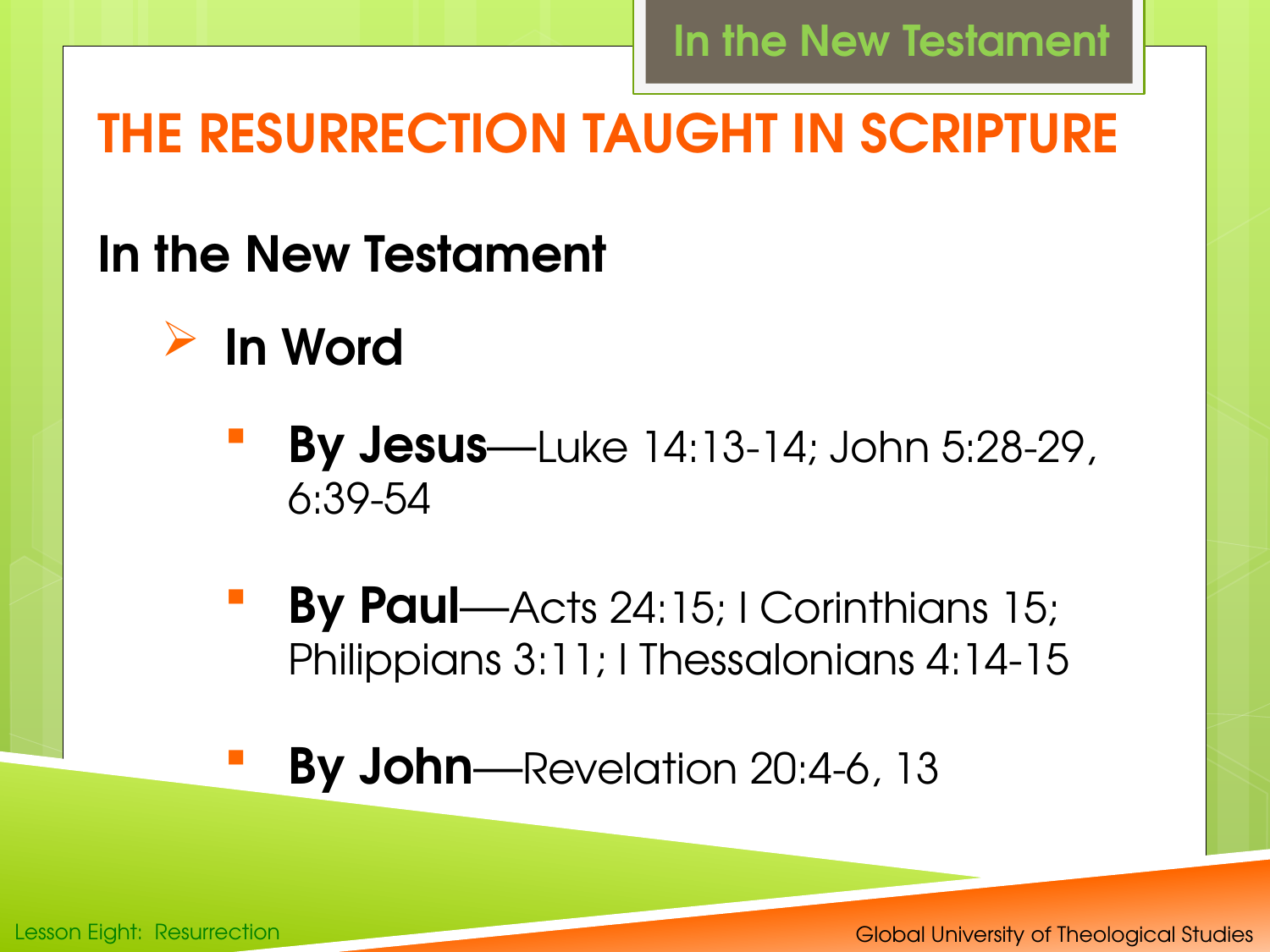

In the New Testament
THE RESURRECTION TAUGHT IN SCRIPTURE

In the New Testament

In Word

By Jesus—Luke 14:13-14; John 5:28-29, 6:39-54

By Paul—Acts 24:15; I Corinthians 15; Philippians 3:11; I Thessalonians 4:14-15

By John—Revelation 20:4-6, 13
 Global University of Theological Studies
Lesson Eight:  Resurrection